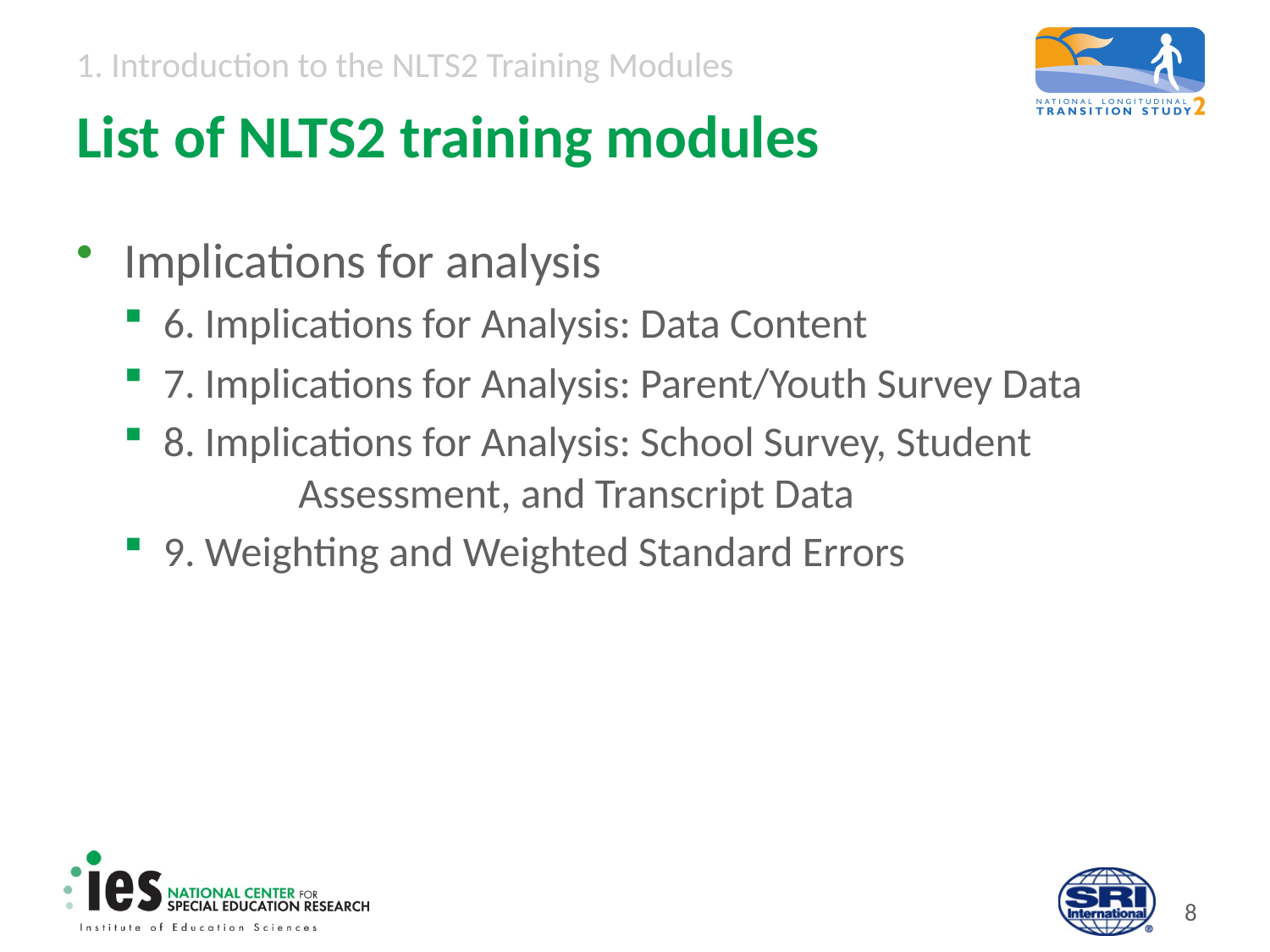

# List of NLTS2 training modules
Implications for analysis
6. Implications for Analysis: Data Content
7. Implications for Analysis: Parent/Youth Survey Data
8. Implications for Analysis: School Survey, Student
	Assessment, and Transcript Data
9. Weighting and Weighted Standard Errors

8